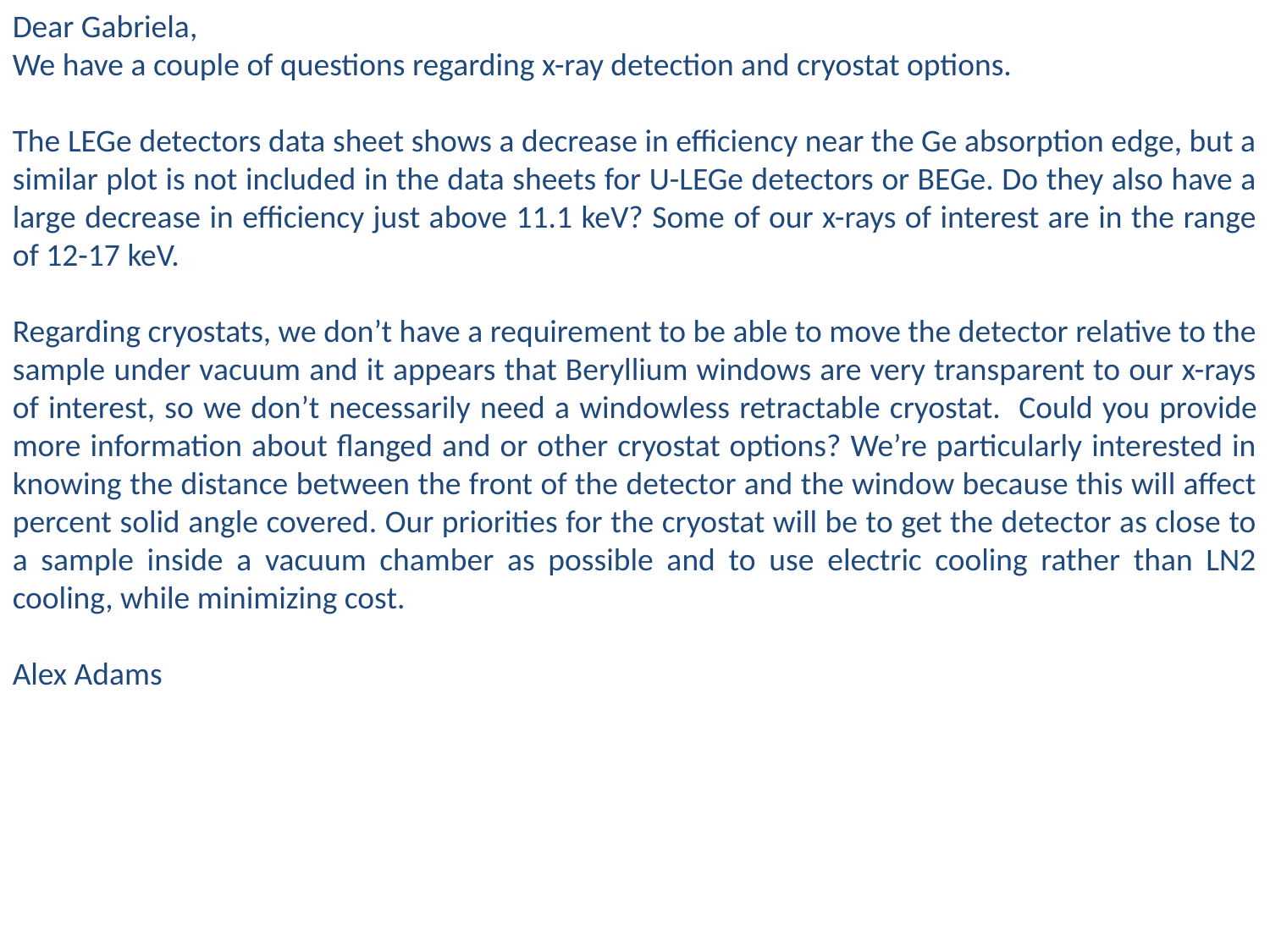

Dear Gabriela,
We have a couple of questions regarding x-ray detection and cryostat options.

The LEGe detectors data sheet shows a decrease in efficiency near the Ge absorption edge, but a similar plot is not included in the data sheets for U-LEGe detectors or BEGe. Do they also have a large decrease in efficiency just above 11.1 keV? Some of our x-rays of interest are in the range of 12-17 keV.

Regarding cryostats, we don’t have a requirement to be able to move the detector relative to the sample under vacuum and it appears that Beryllium windows are very transparent to our x-rays of interest, so we don’t necessarily need a windowless retractable cryostat.  Could you provide more information about flanged and or other cryostat options? We’re particularly interested in knowing the distance between the front of the detector and the window because this will affect percent solid angle covered. Our priorities for the cryostat will be to get the detector as close to a sample inside a vacuum chamber as possible and to use electric cooling rather than LN2 cooling, while minimizing cost.

Alex Adams